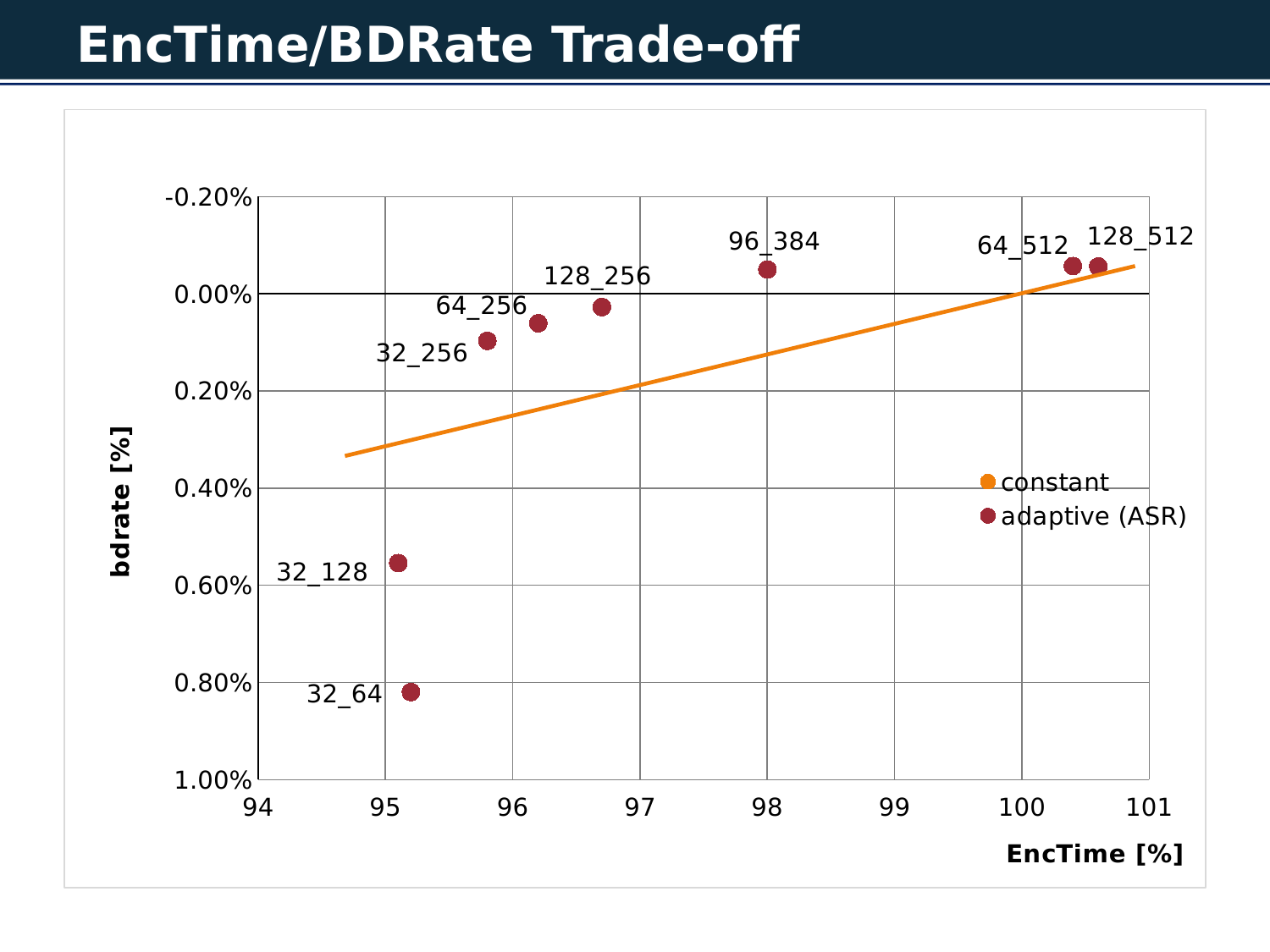

# EncTime/BDRate Trade-off

### Chart

| Category |  |  |
|---|---|---|